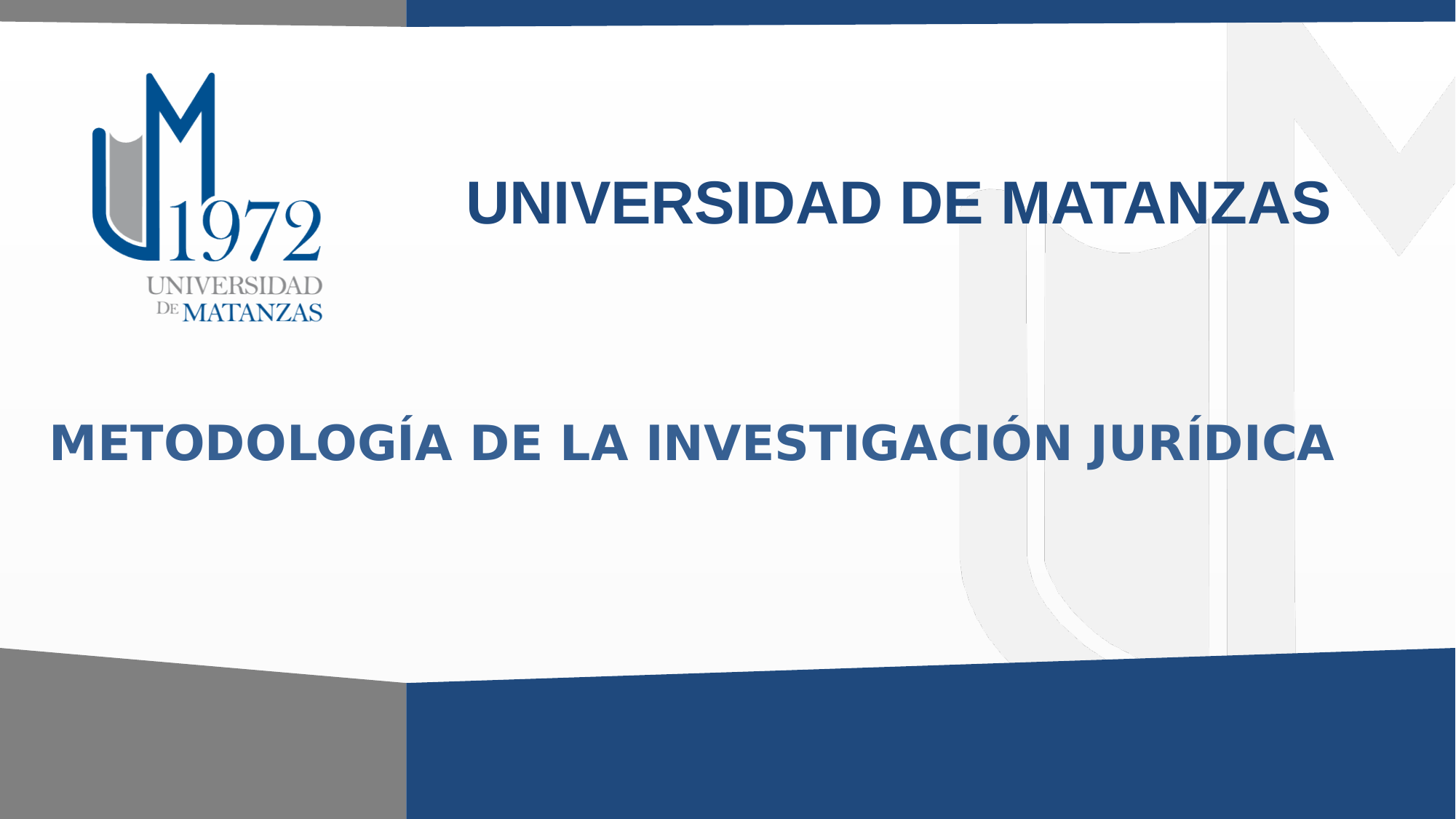

UNIVERSIDAD DE MATANZAS
METODOLOGÍA DE LA INVESTIGACIÓN JURÍDICA